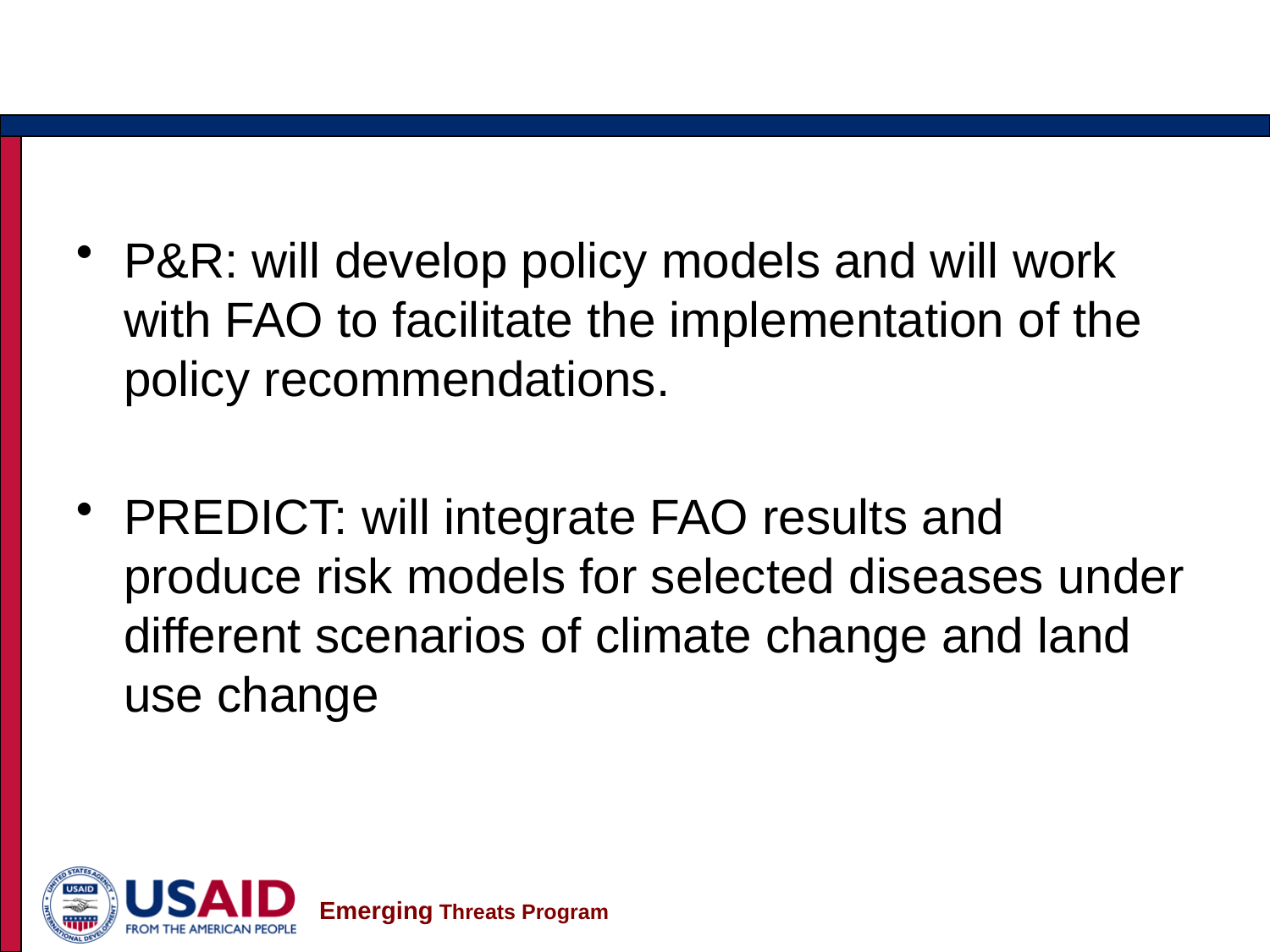

#
P&R: will develop policy models and will work with FAO to facilitate the implementation of the policy recommendations.

PREDICT: will integrate FAO results and produce risk models for selected diseases under different scenarios of climate change and land use change